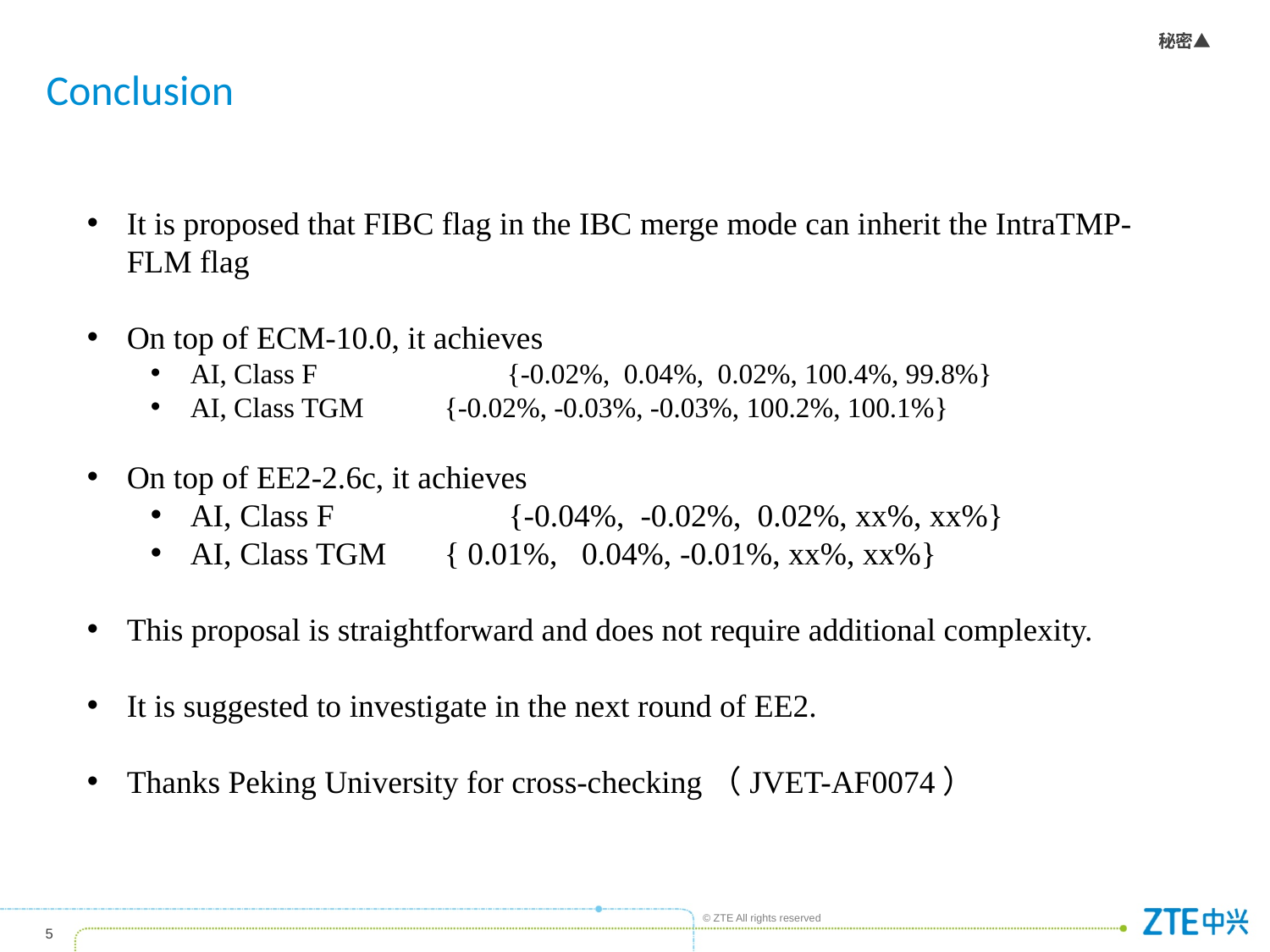

# Conclusion
It is proposed that FIBC flag in the IBC merge mode can inherit the IntraTMP-FLM flag

On top of ECM-10.0, it achieves
AI, Class F	         {-0.02%,  0.04%,  0.02%, 100.4%, 99.8%}
AI, Class TGM	{-0.02%, -0.03%, -0.03%, 100.2%, 100.1%}

On top of EE2-2.6c, it achieves
AI, Class F	        {-0.04%,  -0.02%,  0.02%, xx%, xx%}
AI, Class TGM	{ 0.01%,   0.04%, -0.01%, xx%, xx%}

This proposal is straightforward and does not require additional complexity.

It is suggested to investigate in the next round of EE2.

Thanks Peking University for cross-checking（JVET-AF0074）